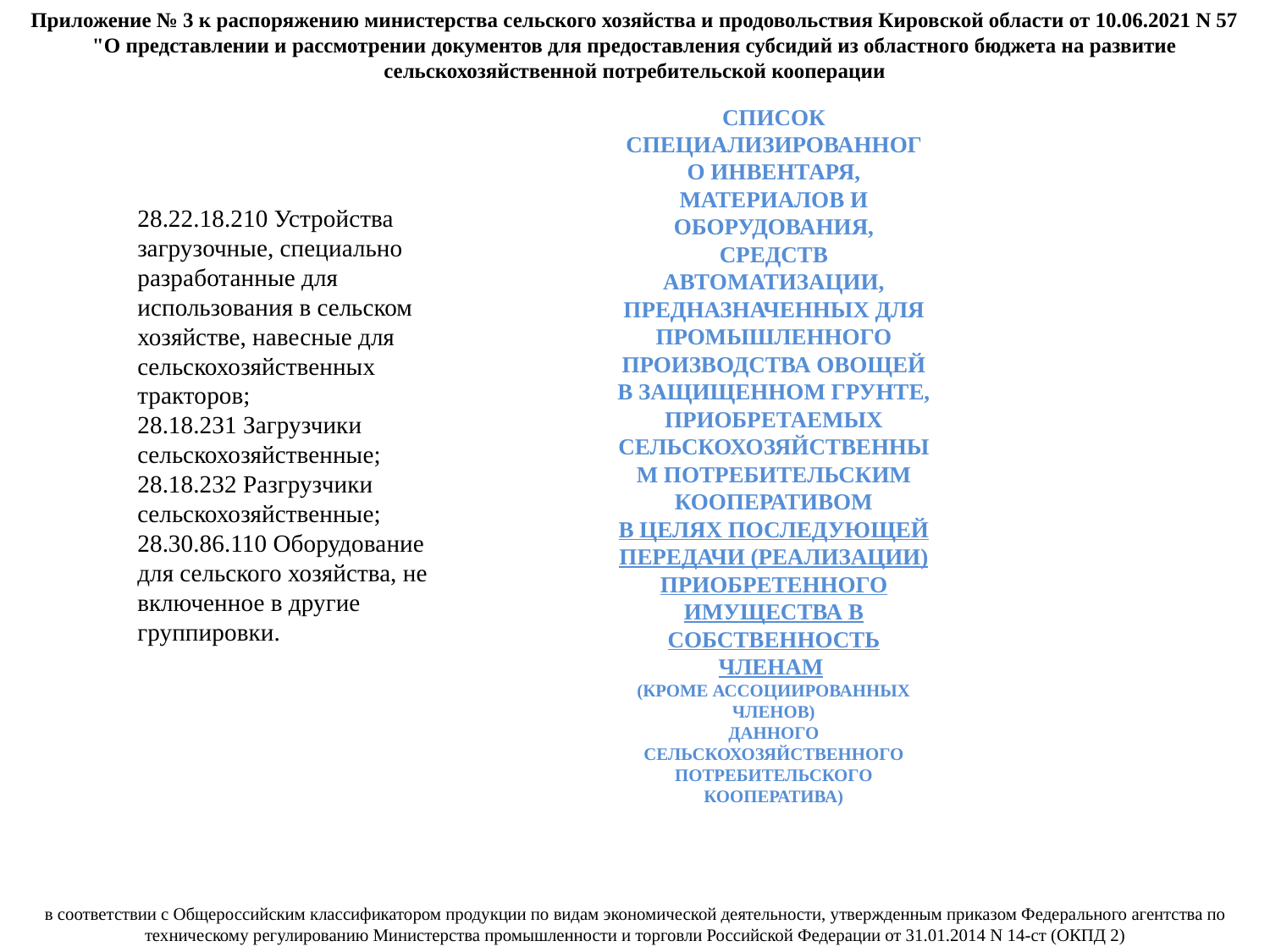

Приложение № 3 к распоряжению министерства сельского хозяйства и продовольствия Кировской области от 10.06.2021 N 57
"О представлении и рассмотрении документов для предоставления субсидий из областного бюджета на развитие сельскохозяйственной потребительской кооперации
СПИСОК
СПЕЦИАЛИЗИРОВАННОГО ИНВЕНТАРЯ, МАТЕРИАЛОВ И ОБОРУДОВАНИЯ,
СРЕДСТВ АВТОМАТИЗАЦИИ, ПРЕДНАЗНАЧЕННЫХ ДЛЯ ПРОМЫШЛЕННОГО
ПРОИЗВОДСТВА ОВОЩЕЙ В ЗАЩИЩЕННОМ ГРУНТЕ, ПРИОБРЕТАЕМЫХ
СЕЛЬСКОХОЗЯЙСТВЕННЫМ ПОТРЕБИТЕЛЬСКИМ КООПЕРАТИВОМ
В ЦЕЛЯХ ПОСЛЕДУЮЩЕЙ ПЕРЕДАЧИ (РЕАЛИЗАЦИИ) ПРИОБРЕТЕННОГО ИМУЩЕСТВА В СОБСТВЕННОСТЬ ЧЛЕНАМ
(КРОМЕ АССОЦИИРОВАННЫХ ЧЛЕНОВ)
ДАННОГО СЕЛЬСКОХОЗЯЙСТВЕННОГО ПОТРЕБИТЕЛЬСКОГО КООПЕРАТИВА)
28.22.18.210 Устройства загрузочные, специально разработанные для использования в сельском хозяйстве, навесные для сельскохозяйственных тракторов;
28.18.231 Загрузчики сельскохозяйственные;
28.18.232 Разгрузчики сельскохозяйственные;
28.30.86.110 Оборудование для сельского хозяйства, не включенное в другие группировки.
в соответствии с Общероссийским классификатором продукции по видам экономической деятельности, утвержденным приказом Федерального агентства по техническому регулированию Министерства промышленности и торговли Российской Федерации от 31.01.2014 N 14-ст (ОКПД 2)